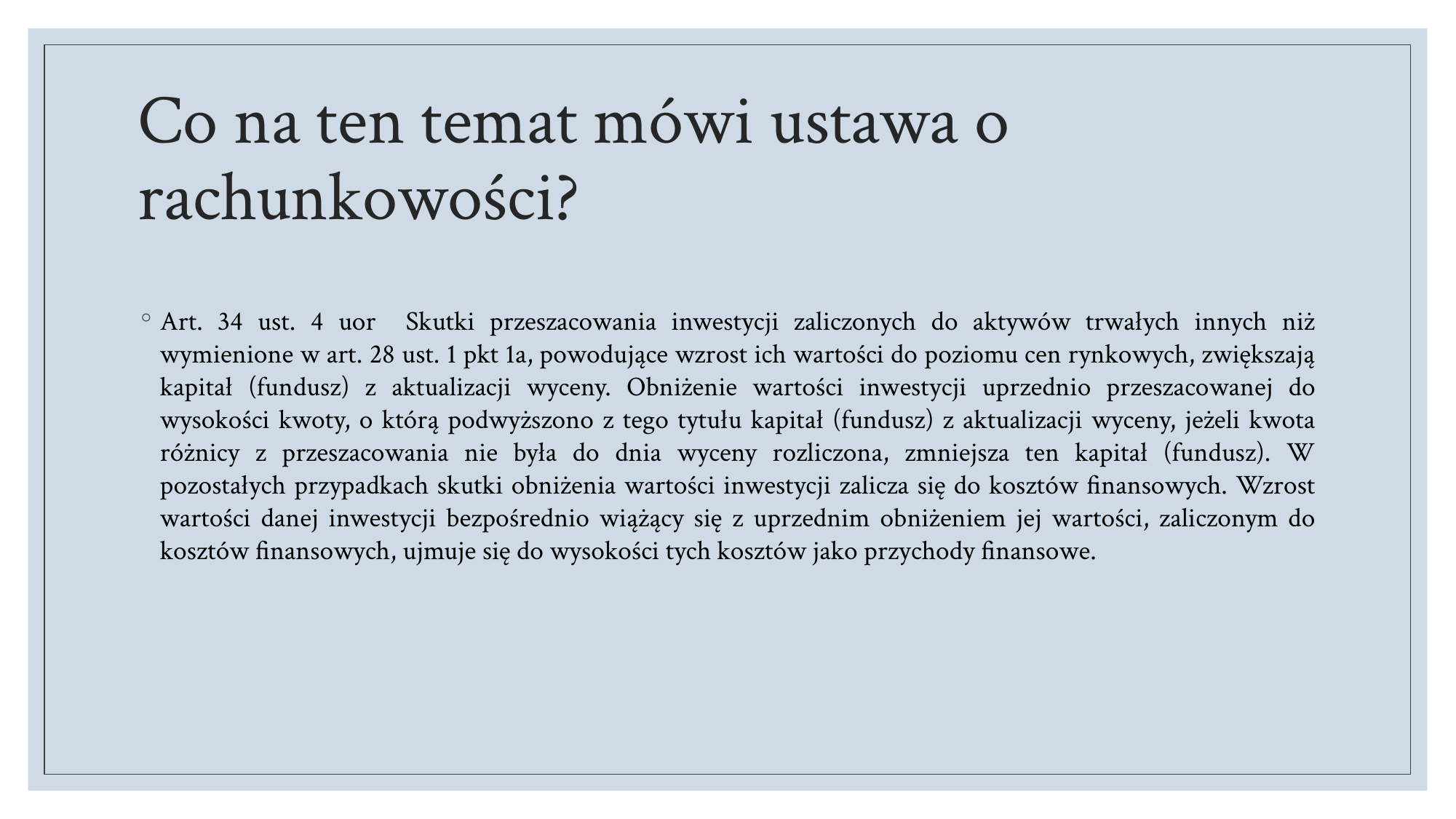

# Co na ten temat mówi ustawa o rachunkowości?

Art. 34 ust. 4 uor  Skutki przeszacowania inwestycji zaliczonych do aktywów trwałych innych niż wymienione w art. 28 ust. 1 pkt 1a, powodujące wzrost ich wartości do poziomu cen rynkowych, zwiększają kapitał (fundusz) z aktualizacji wyceny. Obniżenie wartości inwestycji uprzednio przeszacowanej do wysokości kwoty, o którą podwyższono z tego tytułu kapitał (fundusz) z aktualizacji wyceny, jeżeli kwota różnicy z przeszacowania nie była do dnia wyceny rozliczona, zmniejsza ten kapitał (fundusz). W pozostałych przypadkach skutki obniżenia wartości inwestycji zalicza się do kosztów finansowych. Wzrost wartości danej inwestycji bezpośrednio wiążący się z uprzednim obniżeniem jej wartości, zaliczonym do kosztów finansowych, ujmuje się do wysokości tych kosztów jako przychody finansowe.